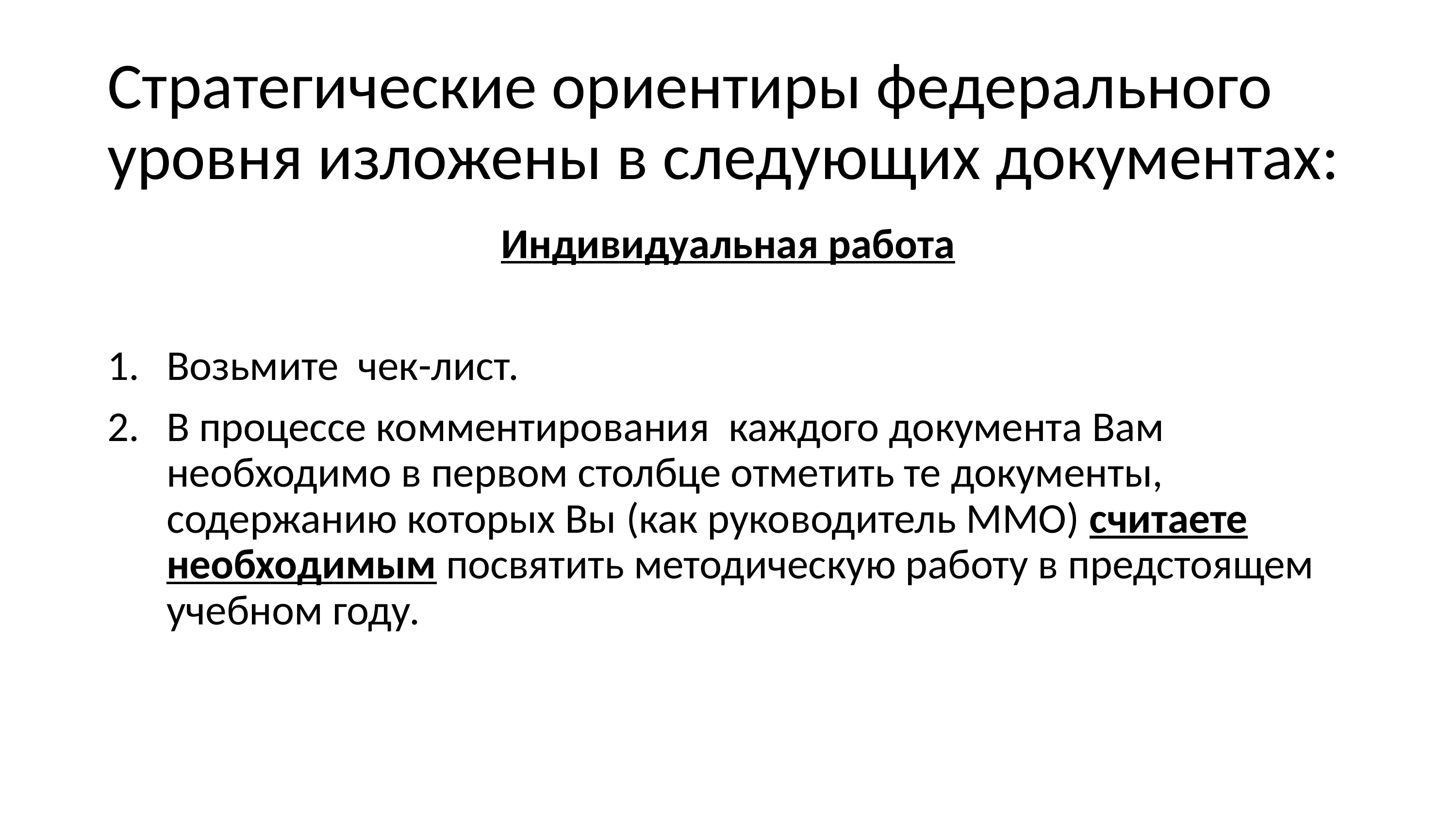

# Стратегические ориентиры федерального уровня изложены в следующих документах:
Индивидуальная работа

Возьмите  чек-лист.
В процессе комментирования  каждого документа Вам необходимо в первом столбце отметить те документы, содержанию которых Вы (как руководитель ММО) считаете необходимым посвятить методическую работу в предстоящем учебном году.